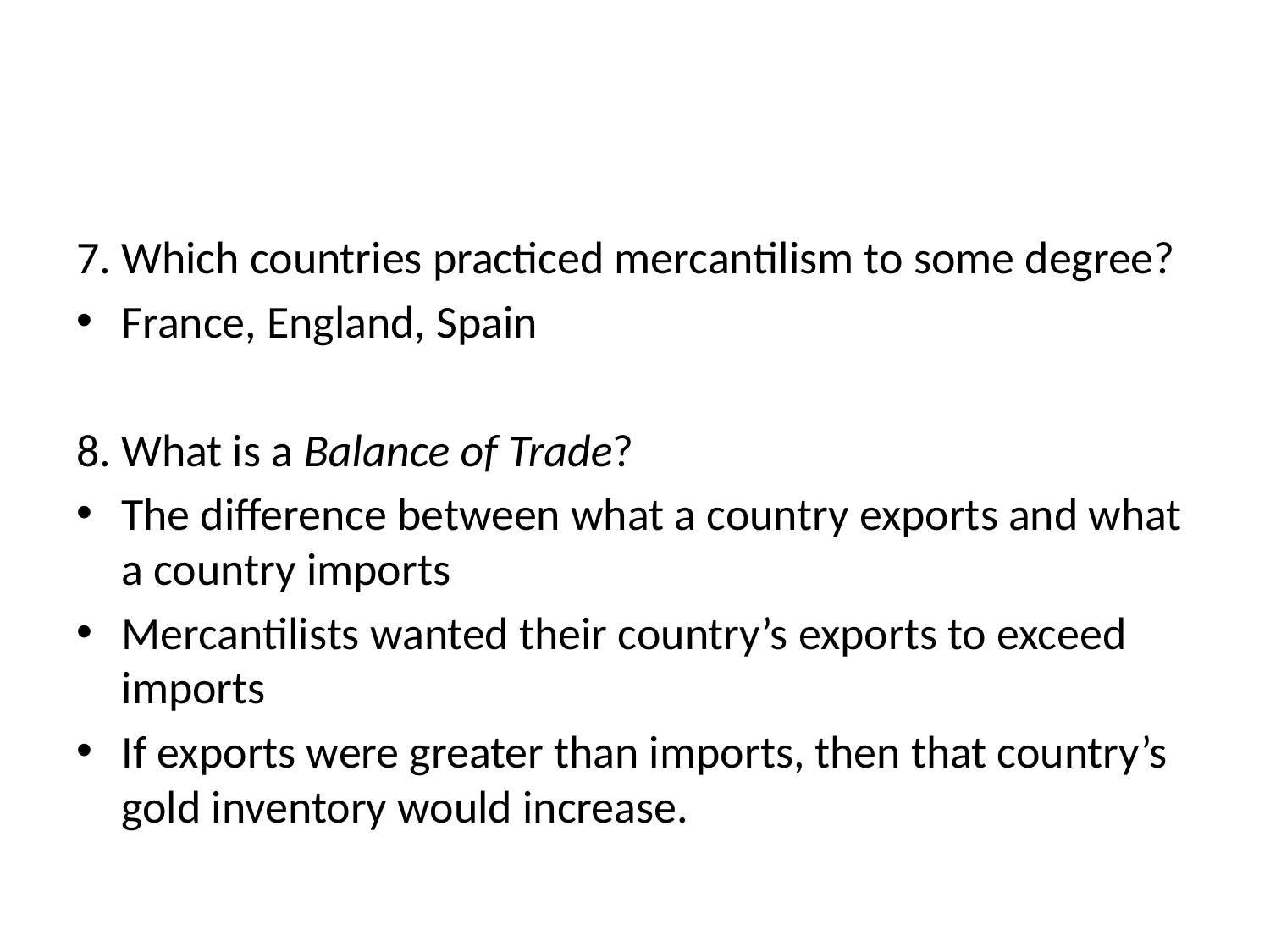

#
7. Which countries practiced mercantilism to some degree?
France, England, Spain

8. What is a Balance of Trade?
The difference between what a country exports and what a country imports
Mercantilists wanted their country’s exports to exceed imports
If exports were greater than imports, then that country’s gold inventory would increase.